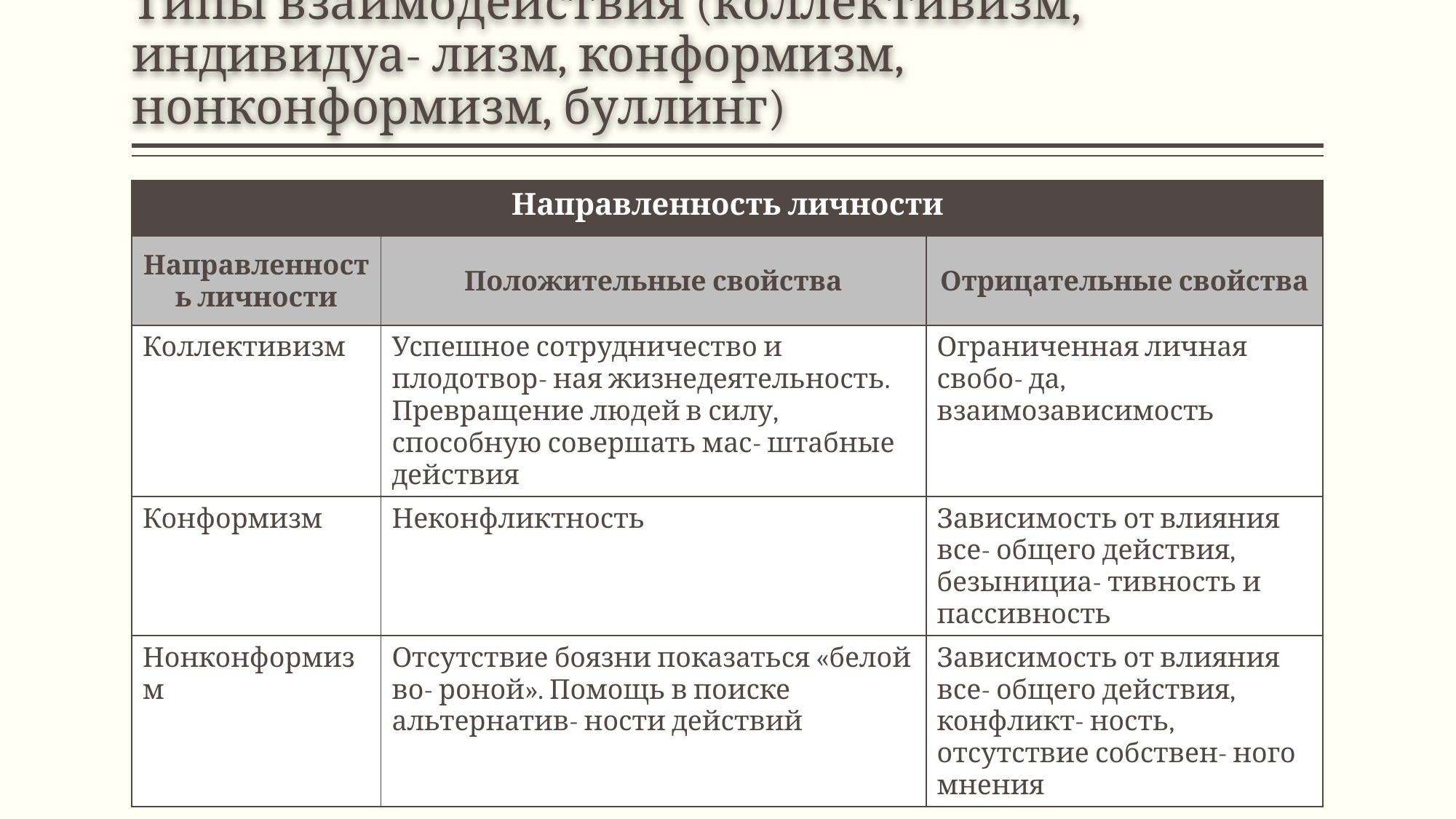

# Типы взаимодействия (коллективизм, индивидуа- лизм, конформизм, нонконформизм, буллинг)
| Направленность личности |  |  |
| --- | --- | --- |
| Направленность личности | Положительные свойства | Отрицательные свойства |
| Коллективизм | Успешное сотрудничество и плодотвор- ная жизнедеятельность. Превращение людей в силу, способную совершать мас- штабные действия | Ограниченная личная свобо- да, взаимозависимость |
| Конформизм | Неконфликтность | Зависимость от влияния все- общего действия, безынициа- тивность и пассивность |
| Нонконформизм | Отсутствие боязни показаться «белой во- роной». Помощь в поиске альтернатив- ности действий | Зависимость от влияния все- общего действия, конфликт- ность, отсутствие собствен- ного мнения |